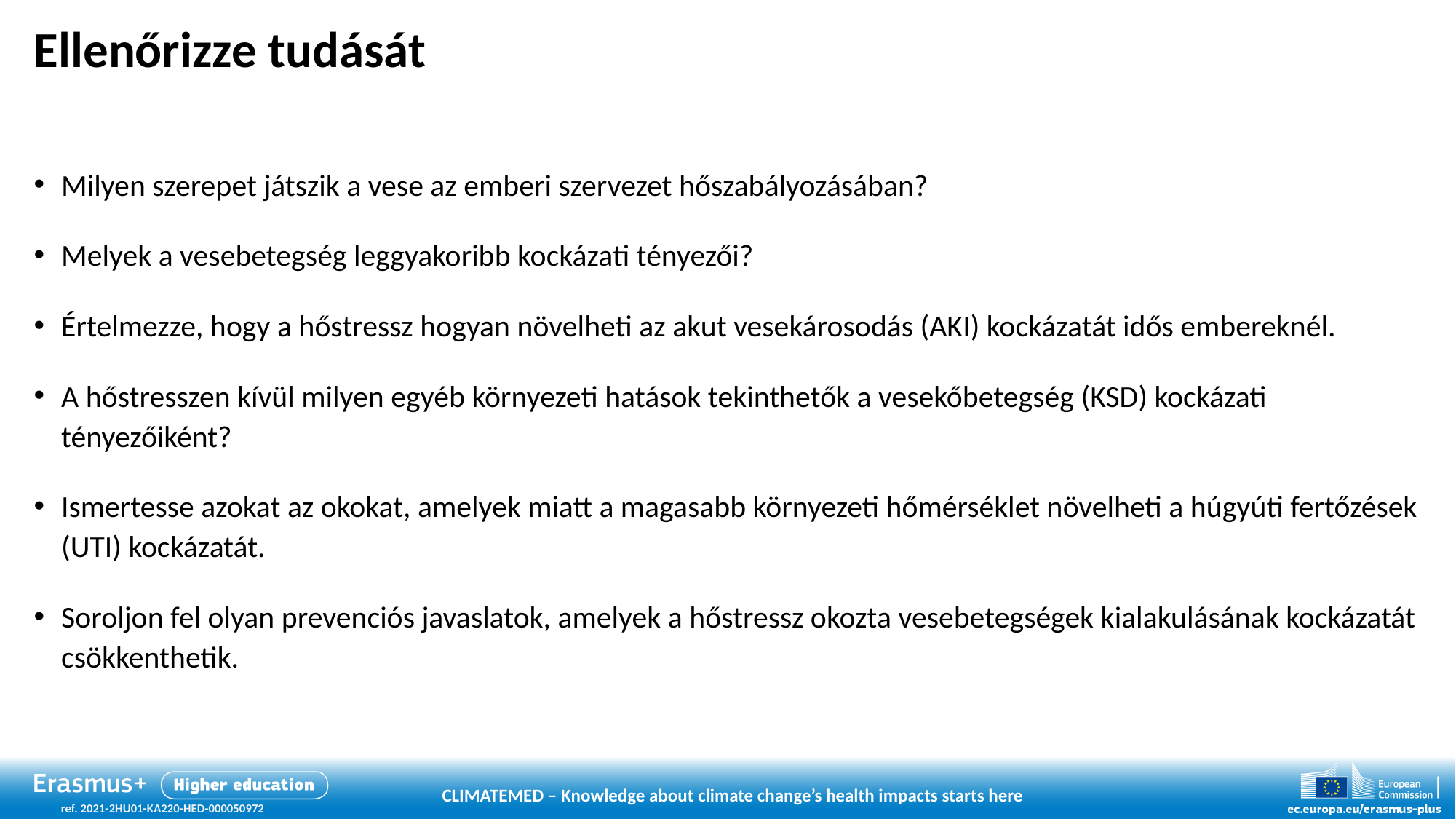

# Ellenőrizze tudását
Milyen szerepet játszik a vese az emberi szervezet hőszabályozásában?
Melyek a vesebetegség leggyakoribb kockázati tényezői?
Értelmezze, hogy a hőstressz hogyan növelheti az akut vesekárosodás (AKI) kockázatát idős embereknél.
A hőstresszen kívül milyen egyéb környezeti hatások tekinthetők a vesekőbetegség (KSD) kockázati tényezőiként?
Ismertesse azokat az okokat, amelyek miatt a magasabb környezeti hőmérséklet növelheti a húgyúti fertőzések (UTI) kockázatát.
Soroljon fel olyan prevenciós javaslatok, amelyek a hőstressz okozta vesebetegségek kialakulásának kockázatát csökkenthetik.